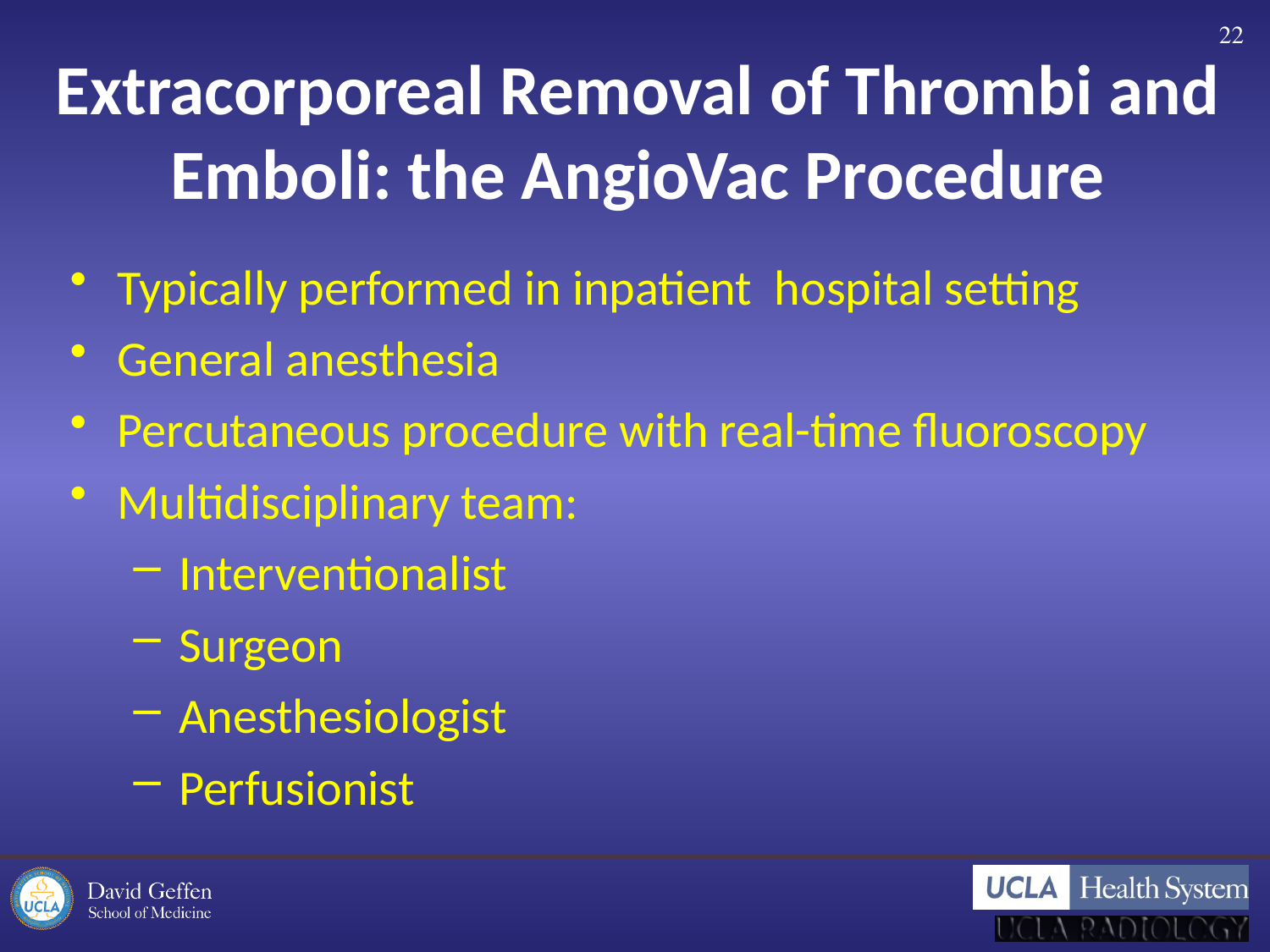

22
# Extracorporeal Removal of Thrombi and Emboli: the AngioVac Procedure
Typically performed in inpatient  hospital setting
General anesthesia
Percutaneous procedure with real-time fluoroscopy
Multidisciplinary team:
Interventionalist
Surgeon
Anesthesiologist
Perfusionist